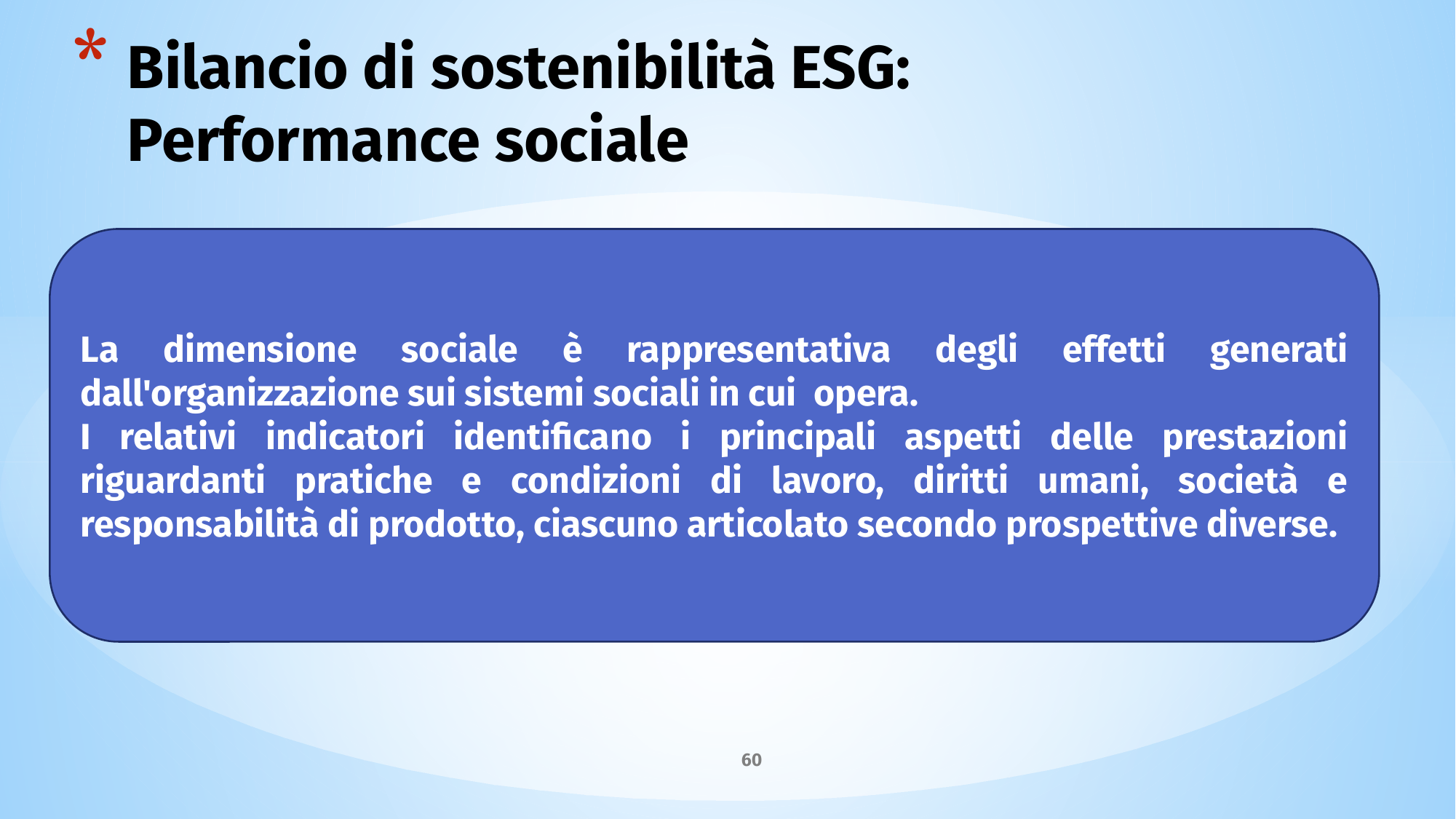

# Bilancio di sostenibilità ESG: Performance sociale
La dimensione sociale è rappresentativa degli effetti generati dall'organizzazione sui sistemi sociali in cui  opera.
I relativi indicatori identificano i principali aspetti delle prestazioni riguardanti pratiche e condizioni di lavoro, diritti umani, società e responsabilità di prodotto, ciascuno articolato secondo prospettive diverse.
60